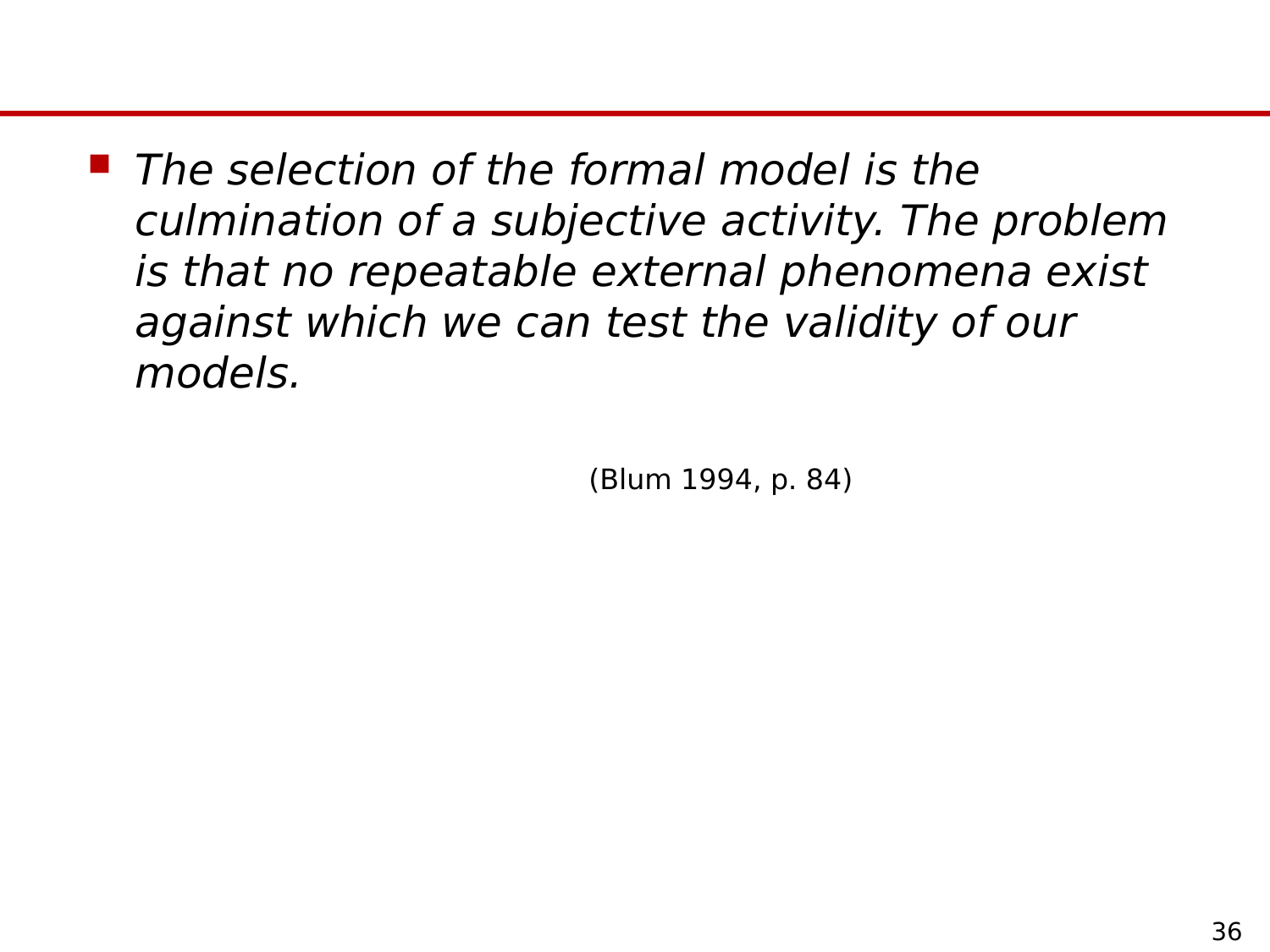

#
The selection of the formal model is the culmination of a subjective activity. The problem is that no repeatable external phenomena exist against which we can test the validity of our models.

 (Blum 1994, p. 84)

36